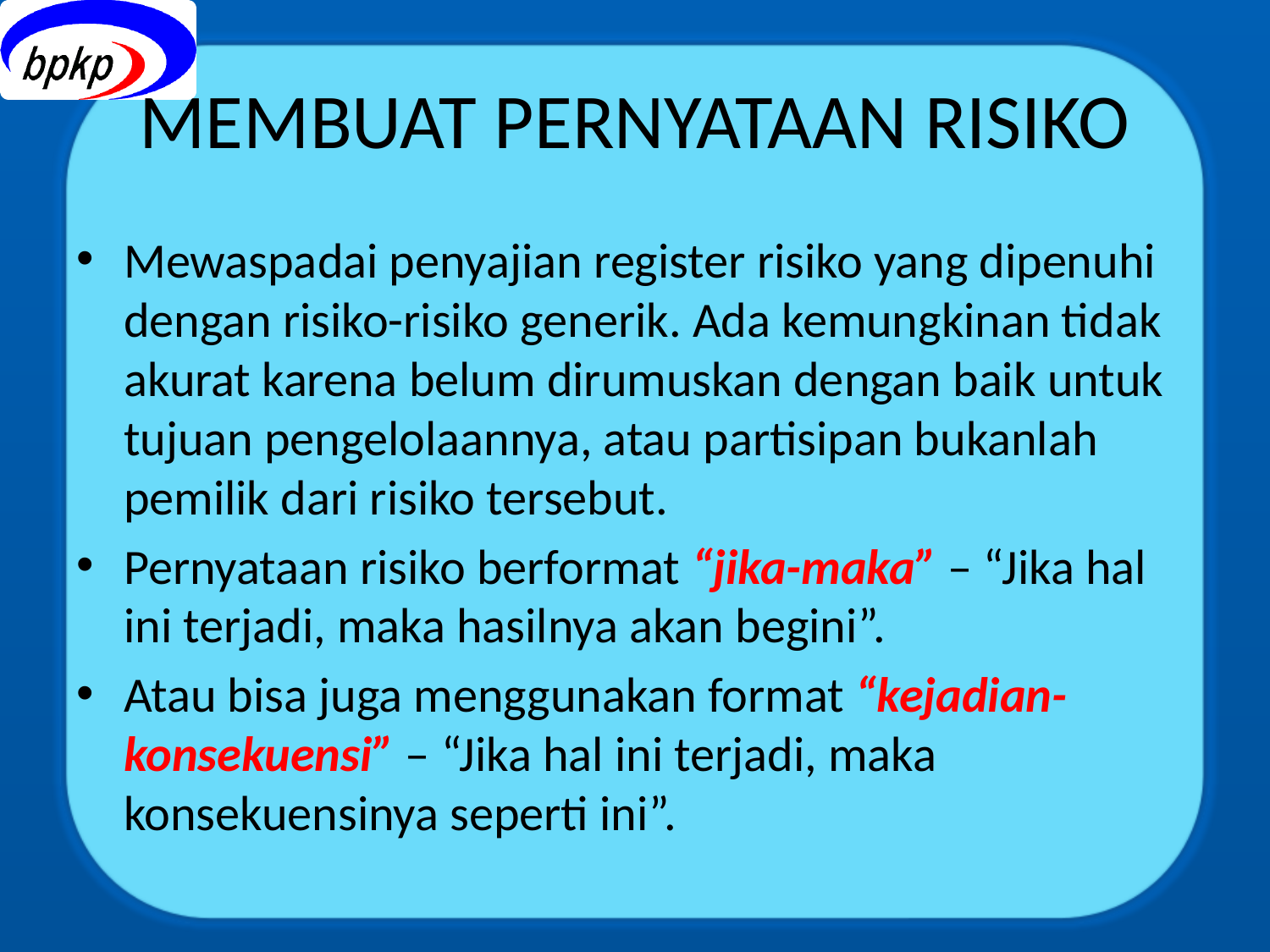

# MEMBUAT PERNYATAAN RISIKO
Mewaspadai penyajian register risiko yang dipenuhi dengan risiko-risiko generik. Ada kemungkinan tidak akurat karena belum dirumuskan dengan baik untuk tujuan pengelolaannya, atau partisipan bukanlah pemilik dari risiko tersebut.
Pernyataan risiko berformat “jika-maka” – “Jika hal ini terjadi, maka hasilnya akan begini”.
Atau bisa juga menggunakan format “kejadian-konsekuensi” – “Jika hal ini terjadi, maka konsekuensinya seperti ini”.